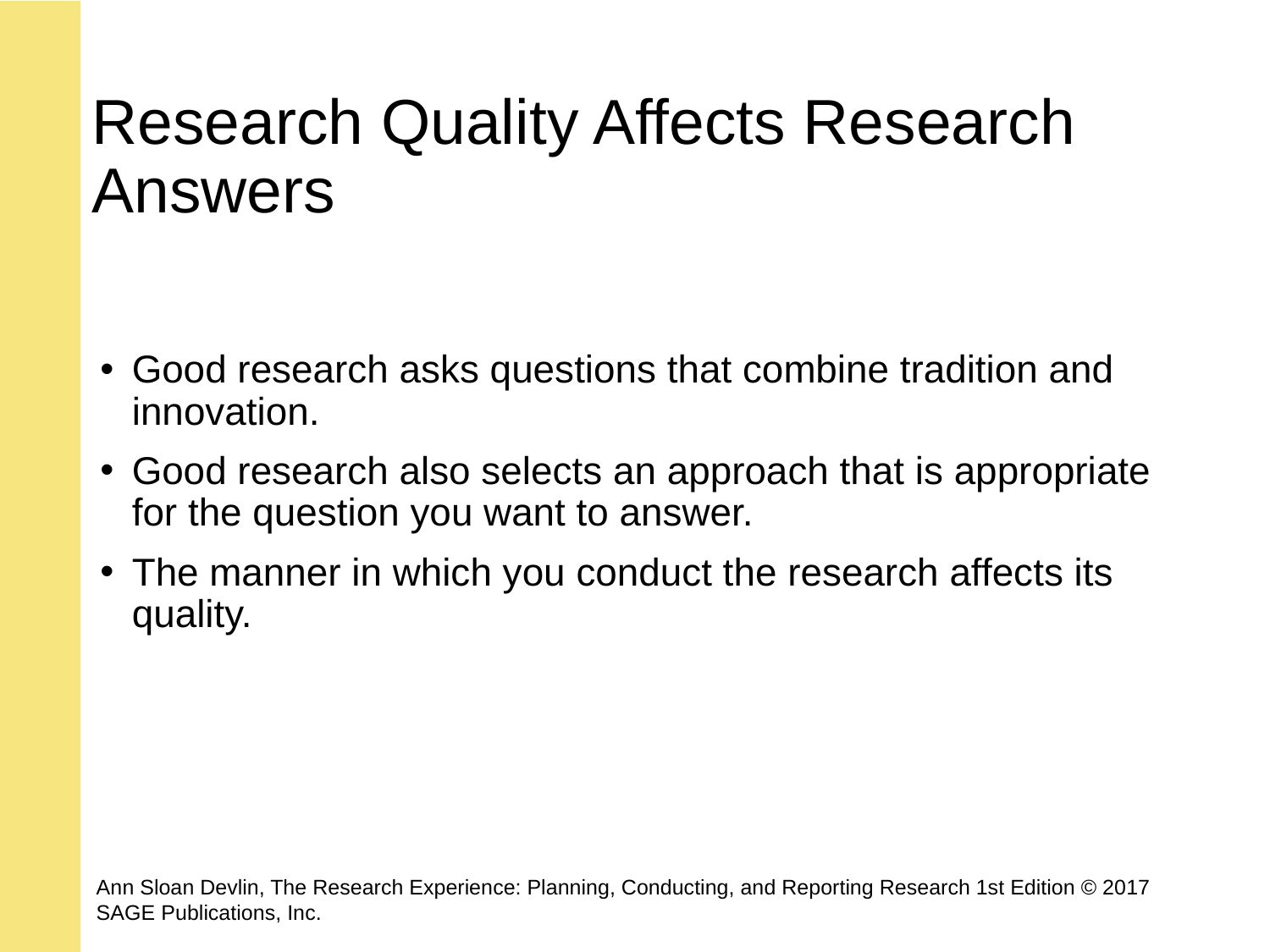

# Research Quality Affects Research Answers
Good research asks questions that combine tradition and innovation.
Good research also selects an approach that is appropriate for the question you want to answer.
The manner in which you conduct the research affects its quality.